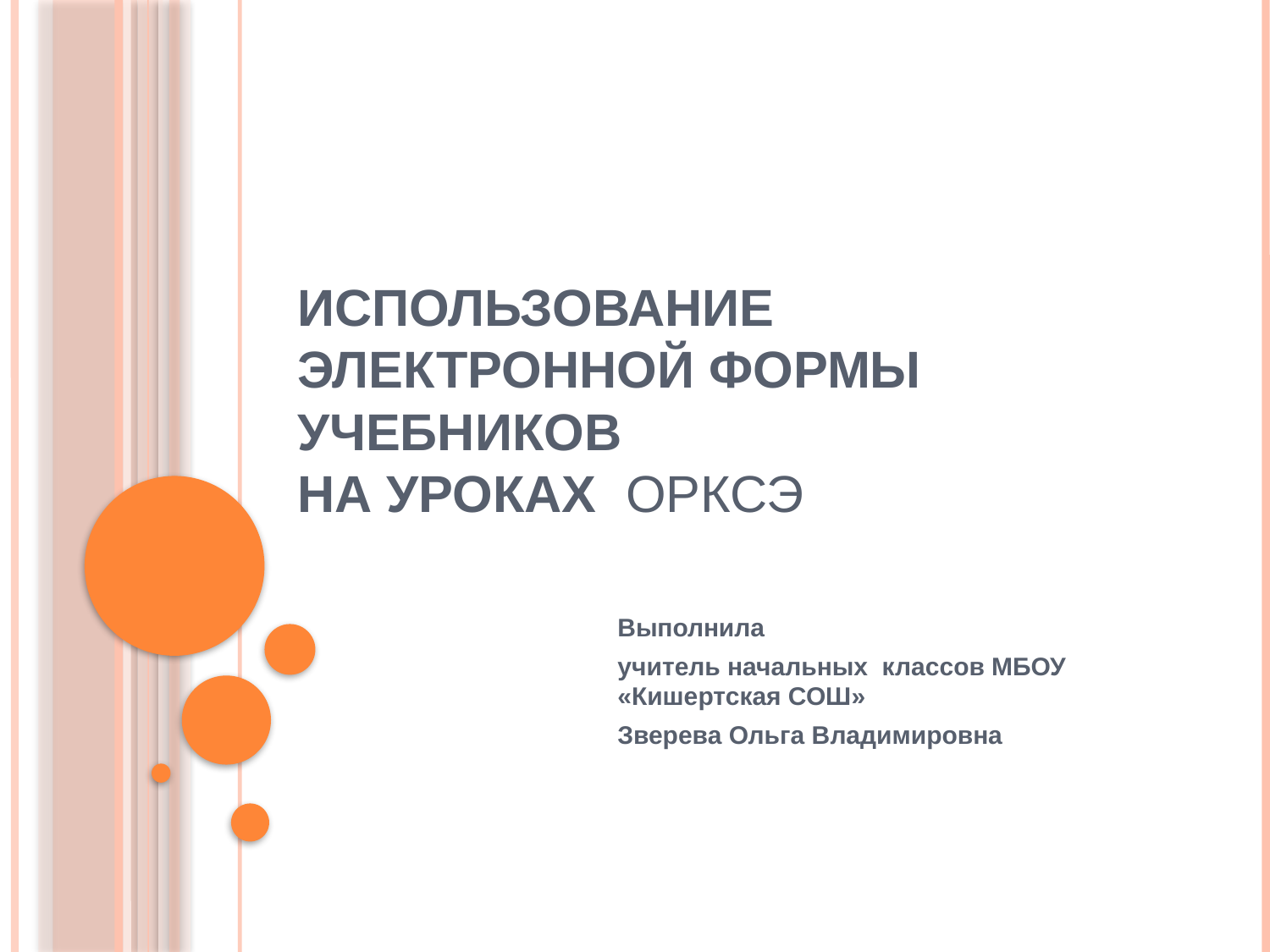

# Использование электронной формы учебников на уроках  ОРКСЭ

Выполнила
учитель начальных  классов МБОУ «Кишертская СОШ»
Зверева Ольга Владимировна